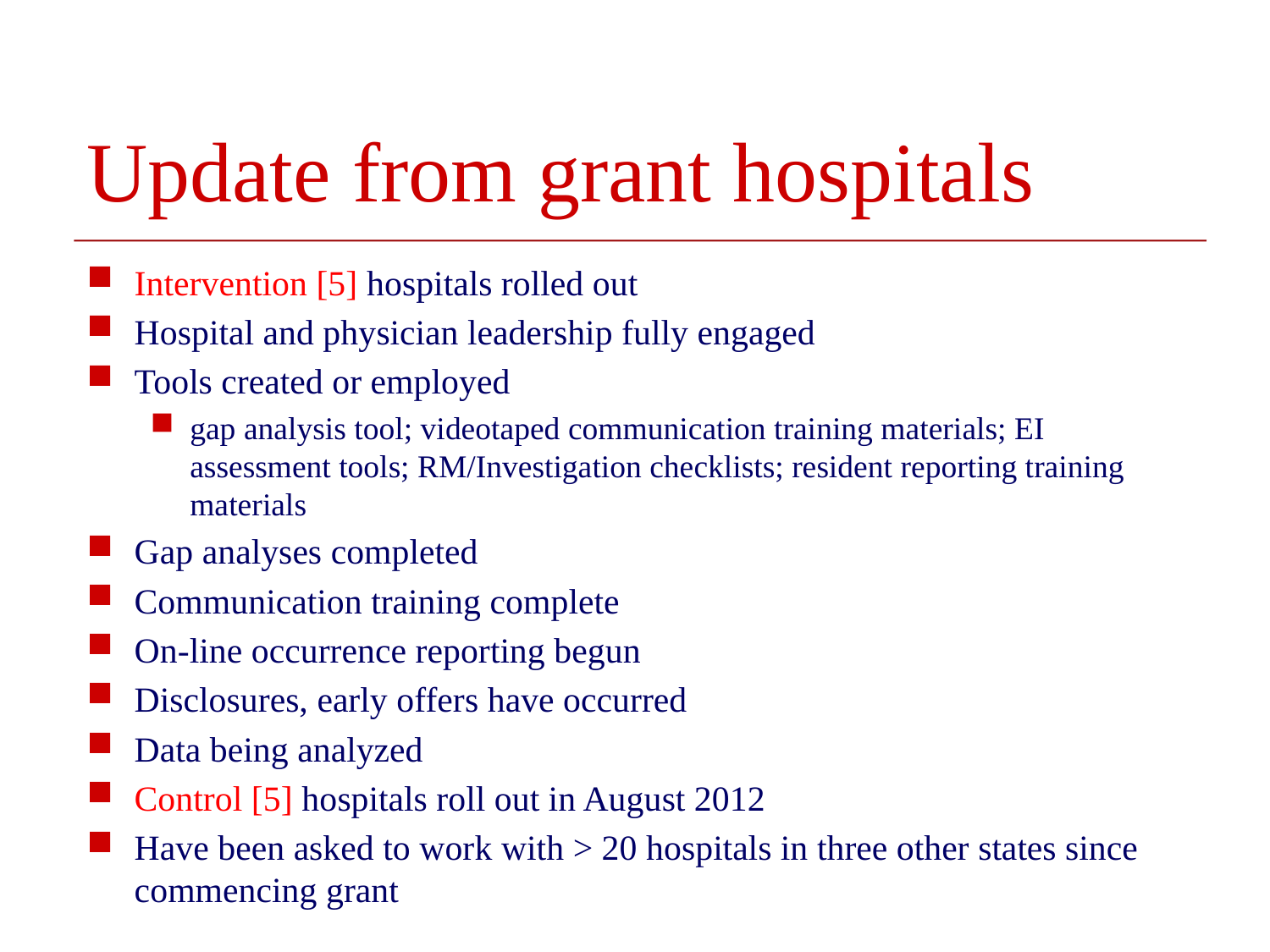

# Update from grant hospitals
Intervention [5] hospitals rolled out
Hospital and physician leadership fully engaged
Tools created or employed
gap analysis tool; videotaped communication training materials; EI assessment tools; RM/Investigation checklists; resident reporting training materials
Gap analyses completed
Communication training complete
On-line occurrence reporting begun
Disclosures, early offers have occurred
Data being analyzed
Control [5] hospitals roll out in August 2012
Have been asked to work with > 20 hospitals in three other states since commencing grant